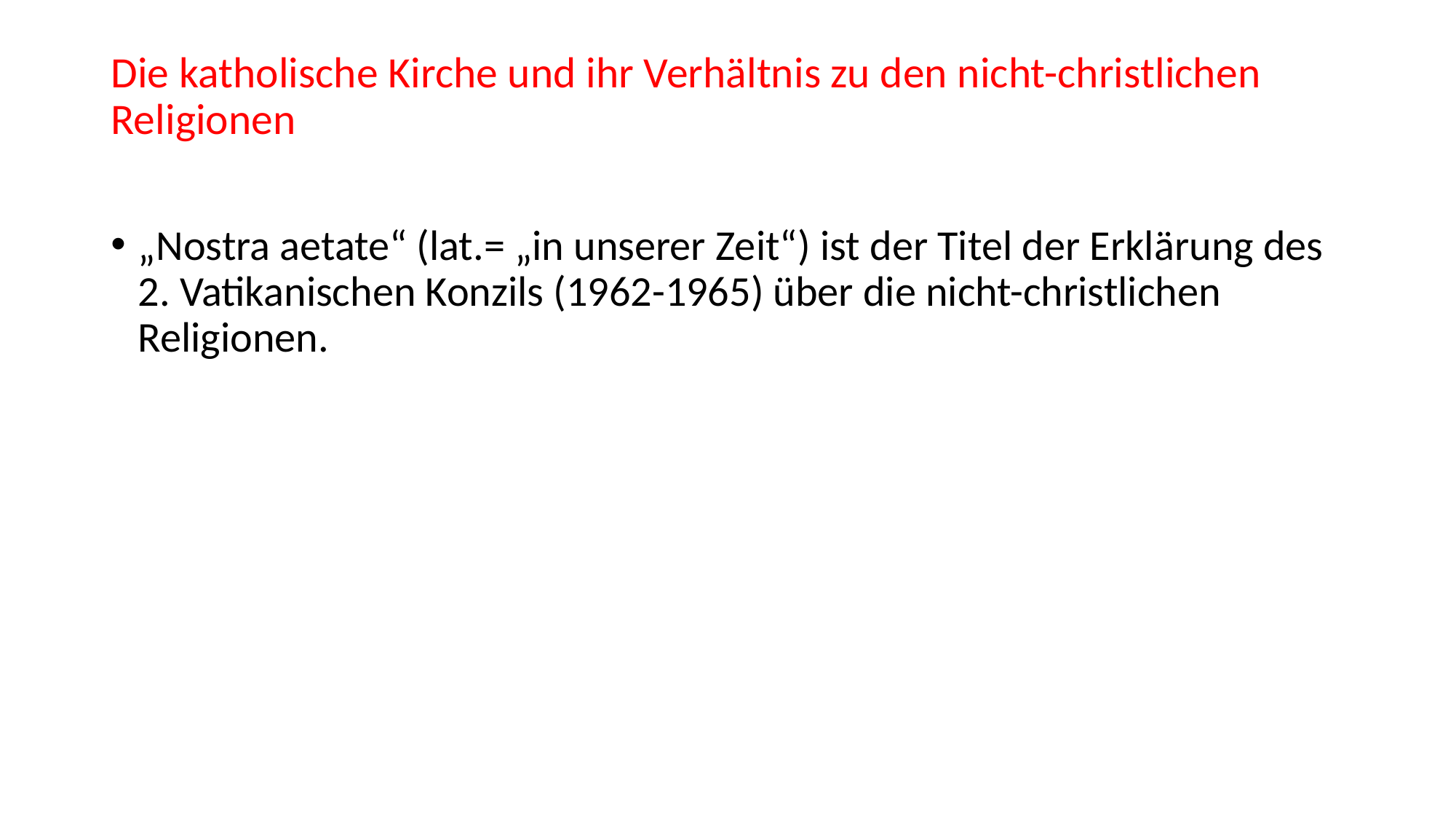

# Die katholische Kirche und ihr Verhältnis zu den nicht-christlichen Religionen
„Nostra aetate“ (lat.= „in unserer Zeit“) ist der Titel der Erklärung des 2. Vatikanischen Konzils (1962-1965) über die nicht-christlichen Religionen.